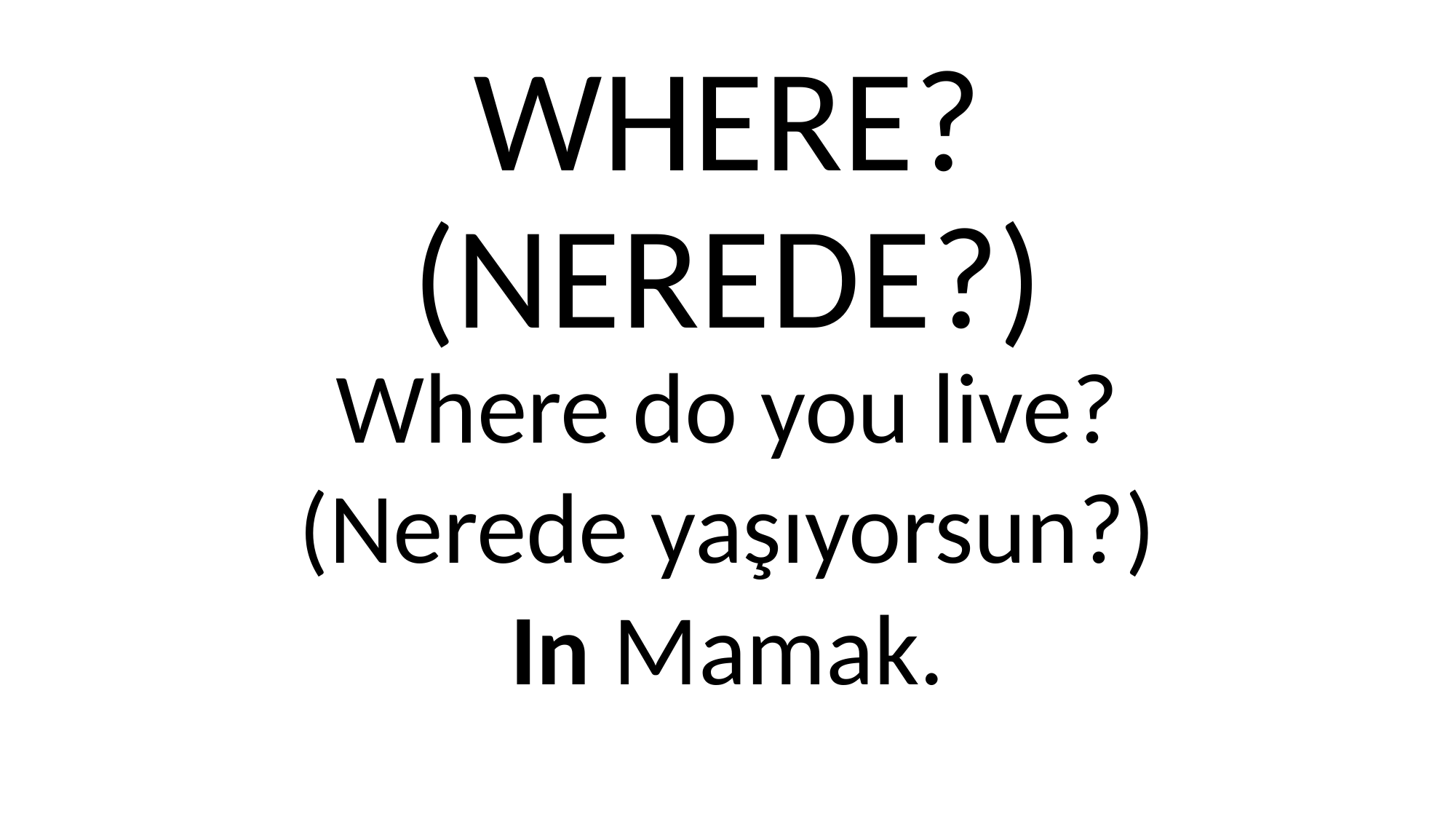

# WHERE? (NEREDE?)
Where do you live? (Nerede yaşıyorsun?)
In Mamak.